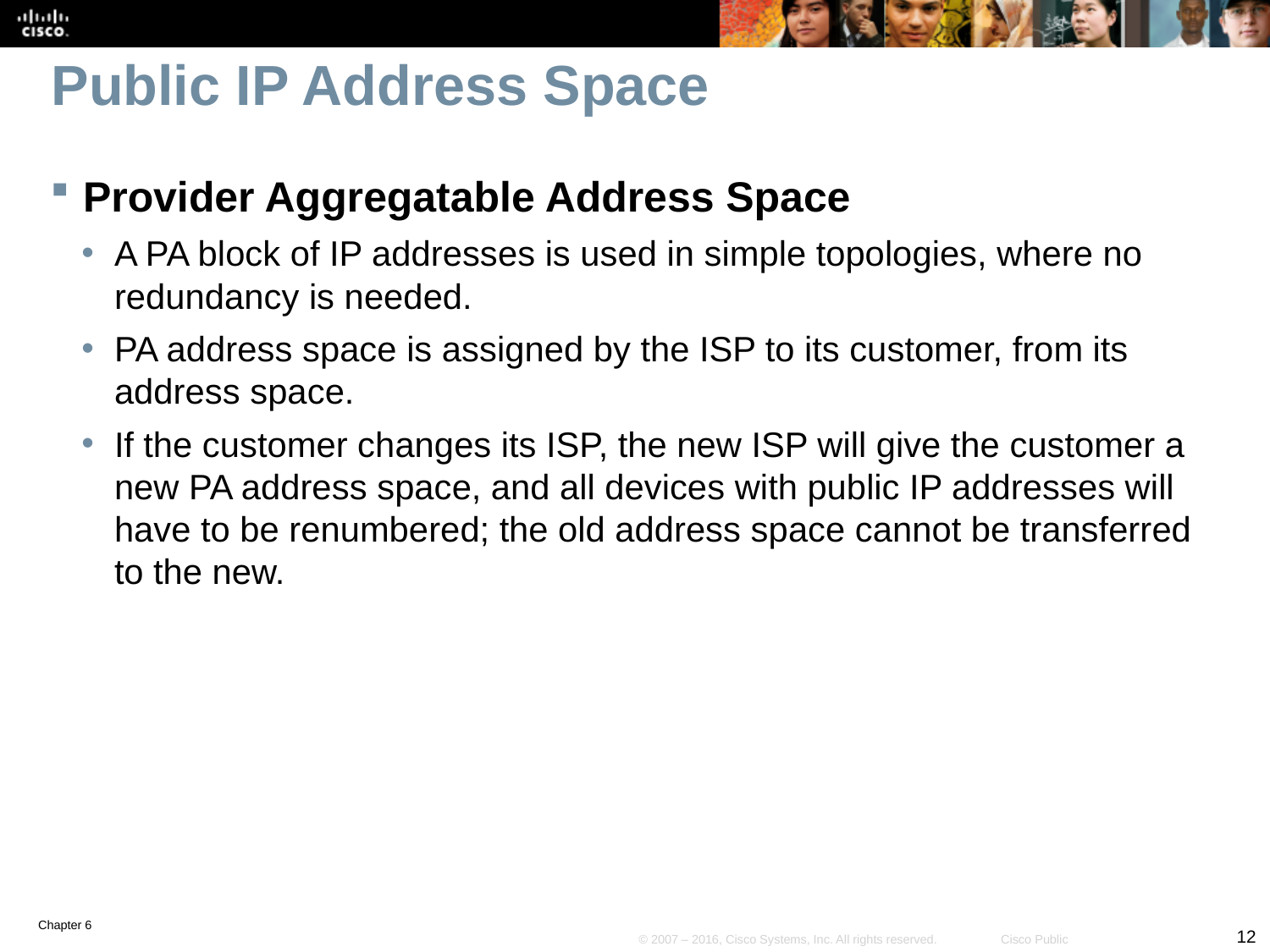

# Public IP Address Space
Provider Aggregatable Address Space
A PA block of IP addresses is used in simple topologies, where no redundancy is needed.
PA address space is assigned by the ISP to its customer, from its address space.
If the customer changes its ISP, the new ISP will give the customer a new PA address space, and all devices with public IP addresses will have to be renumbered; the old address space cannot be transferred to the new.